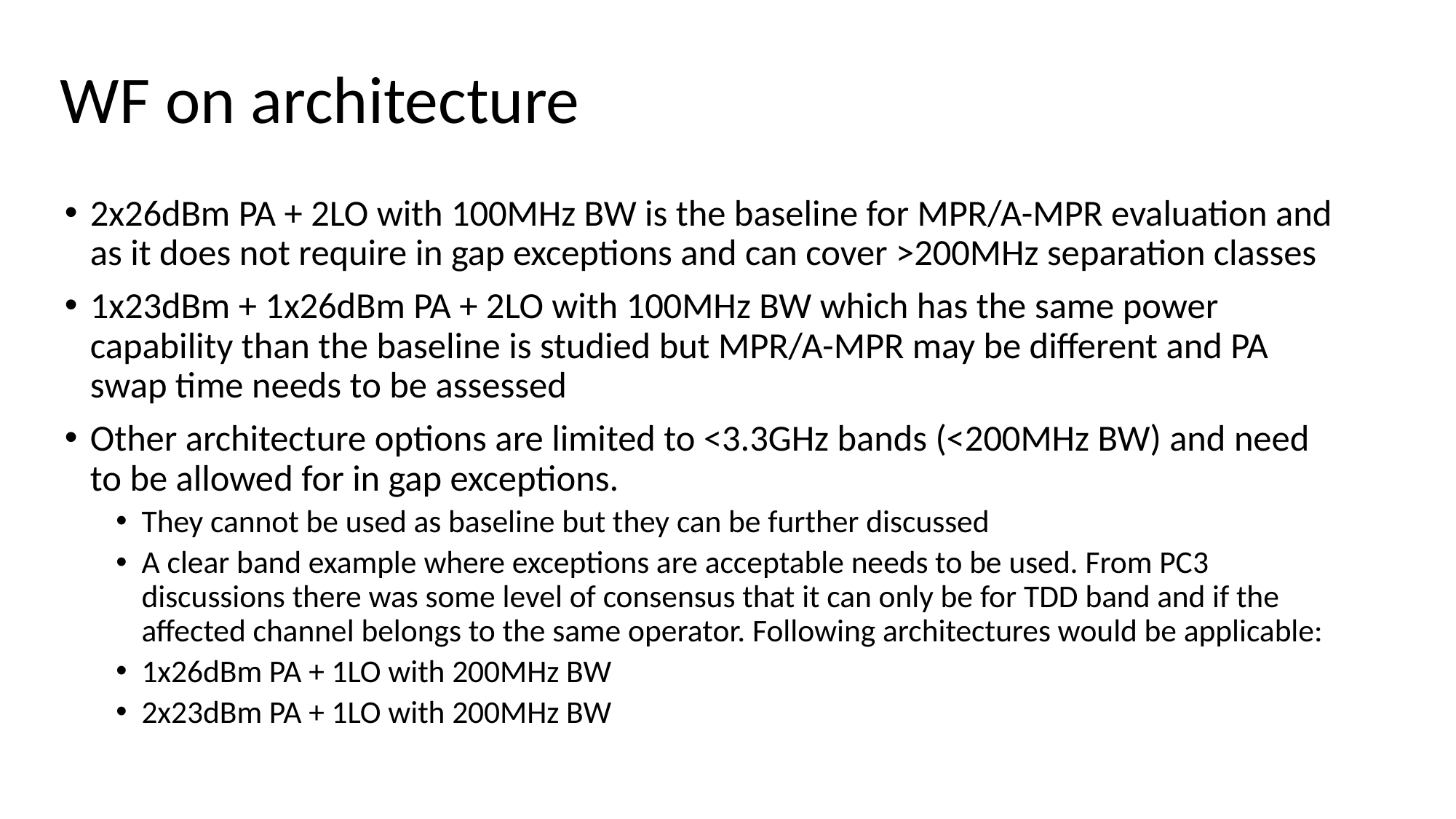

# WF on architecture
2x26dBm PA + 2LO with 100MHz BW is the baseline for MPR/A-MPR evaluation and as it does not require in gap exceptions and can cover >200MHz separation classes
1x23dBm + 1x26dBm PA + 2LO with 100MHz BW which has the same power capability than the baseline is studied but MPR/A-MPR may be different and PA swap time needs to be assessed
Other architecture options are limited to <3.3GHz bands (<200MHz BW) and need to be allowed for in gap exceptions.
They cannot be used as baseline but they can be further discussed
A clear band example where exceptions are acceptable needs to be used. From PC3 discussions there was some level of consensus that it can only be for TDD band and if the affected channel belongs to the same operator. Following architectures would be applicable:
1x26dBm PA + 1LO with 200MHz BW
2x23dBm PA + 1LO with 200MHz BW